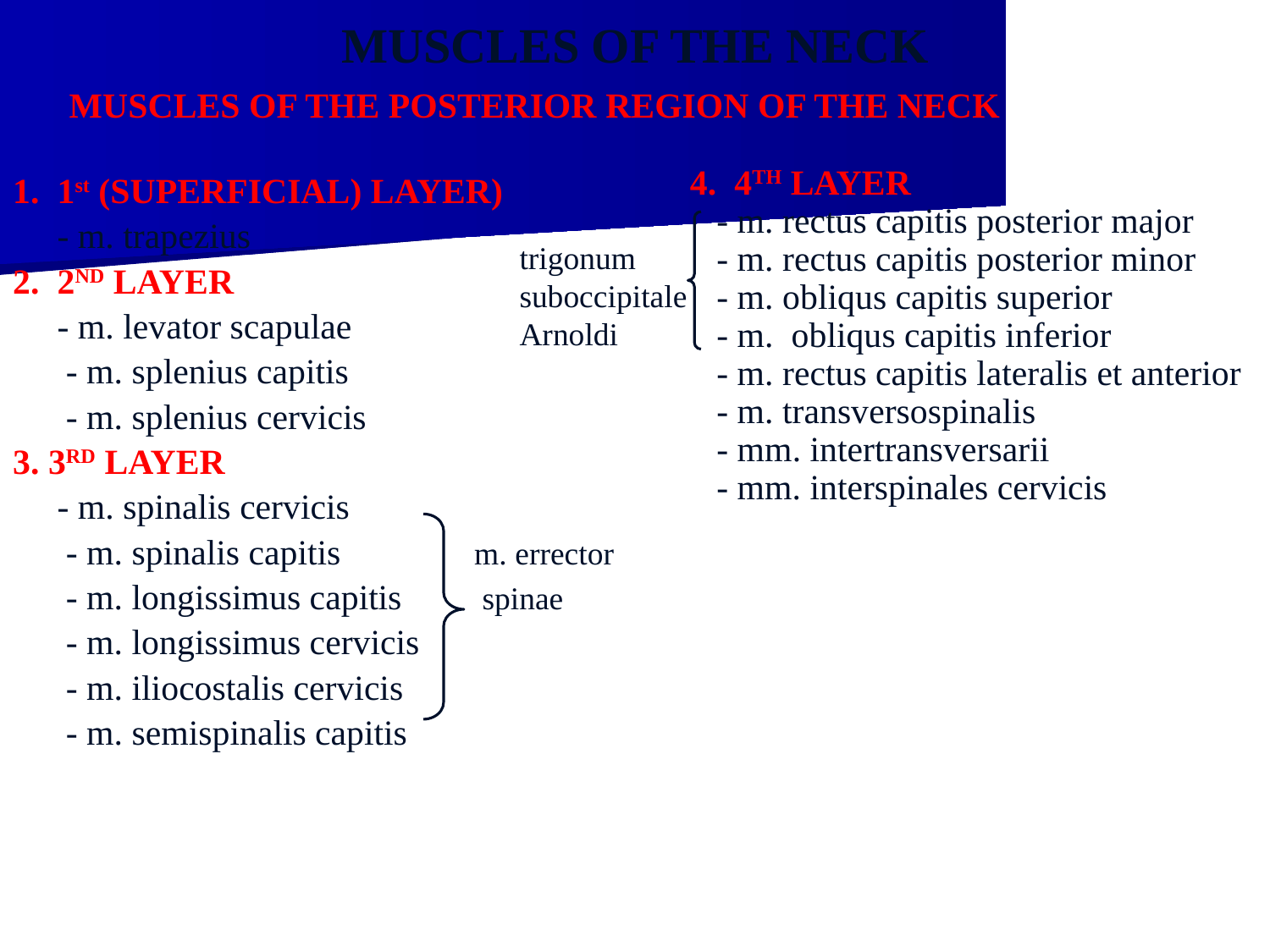

MUSCLES OF THE NECK
MUSCLES OF THE POSTERIOR REGION OF THE NECK

1.  1st (SUPERFICIAL) LAYER)
     - m. trapezius
2.  2ND LAYER
     - m. levator scapulae
      - m. splenius capitis
      - m. splenius cervicis
3. 3RD LAYER
     - m. spinalis cervicis
      - m. spinalis capitis               m. errector
      - m. longissimus capitis         spinae
      - m. longissimus cervicis
      - m. iliocostalis cervicis
      - m. semispinalis capitis

4.  4TH LAYER
   - m. rectus capitis posterior major
   - m. rectus capitis posterior minor
   - m. obliqus capitis superior
   - m.  obliqus capitis inferior
   - m. rectus capitis lateralis et anterior
   - m. transversospinalis
   - mm. intertransversarii
   - mm. interspinales cervicis

trigonum
suboccipitale
Arnoldi